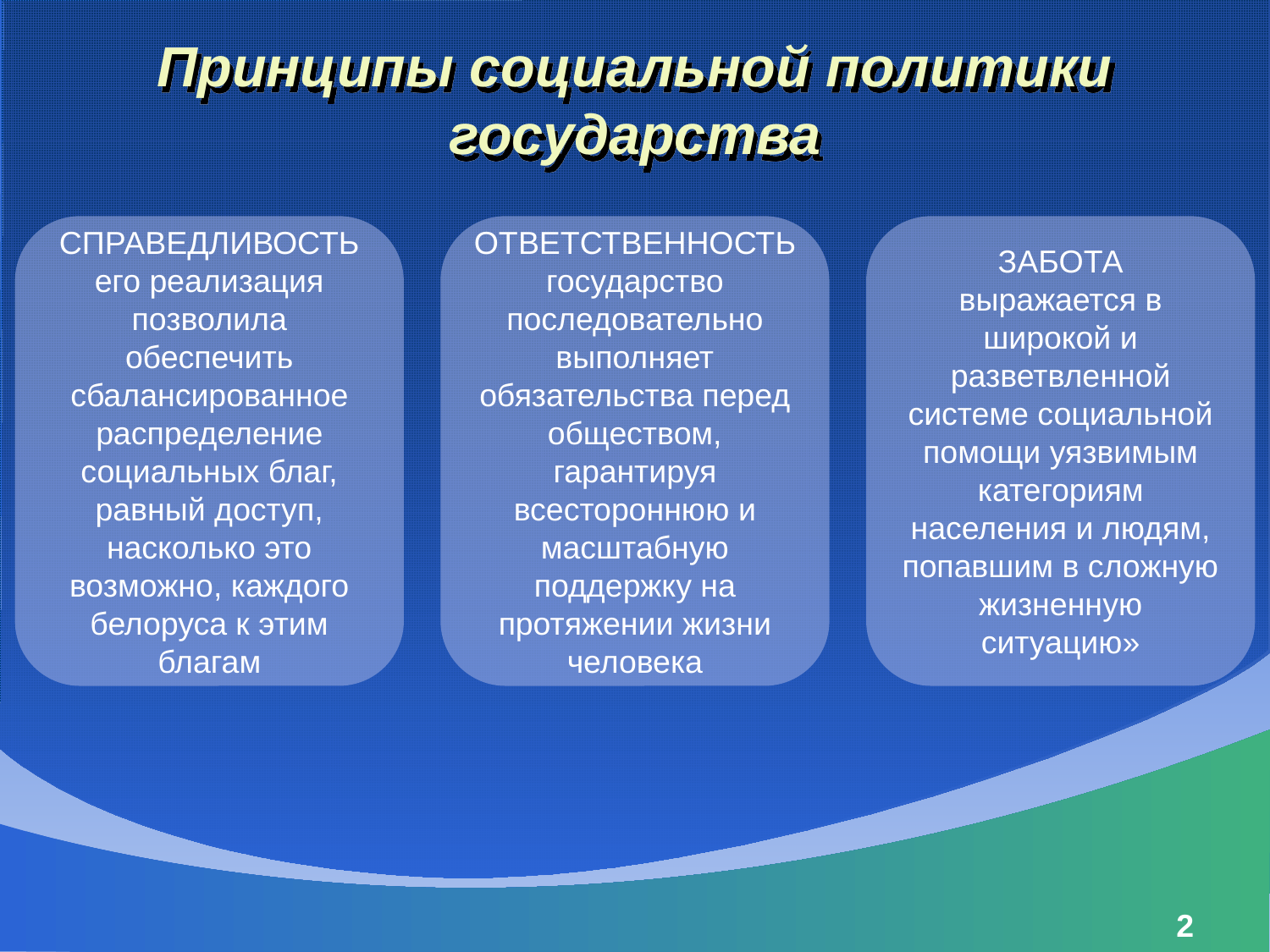

# Принципы социальной политики государства
СПРАВЕДЛИВОСТЬ
его реализация позволила обеспечить сбалансированное распределение социальных благ, равный доступ, насколько это возможно, каждого белоруса к этим благам
ОТВЕТСТВЕННОСТЬ
государство последовательно выполняет обязательства перед обществом, гарантируя всестороннюю и масштабную поддержку на протяжении жизни человека
ЗАБОТА
выражается в широкой и разветвленной системе социальной помощи уязвимым категориям населения и людям, попавшим в сложную жизненную ситуацию»
2